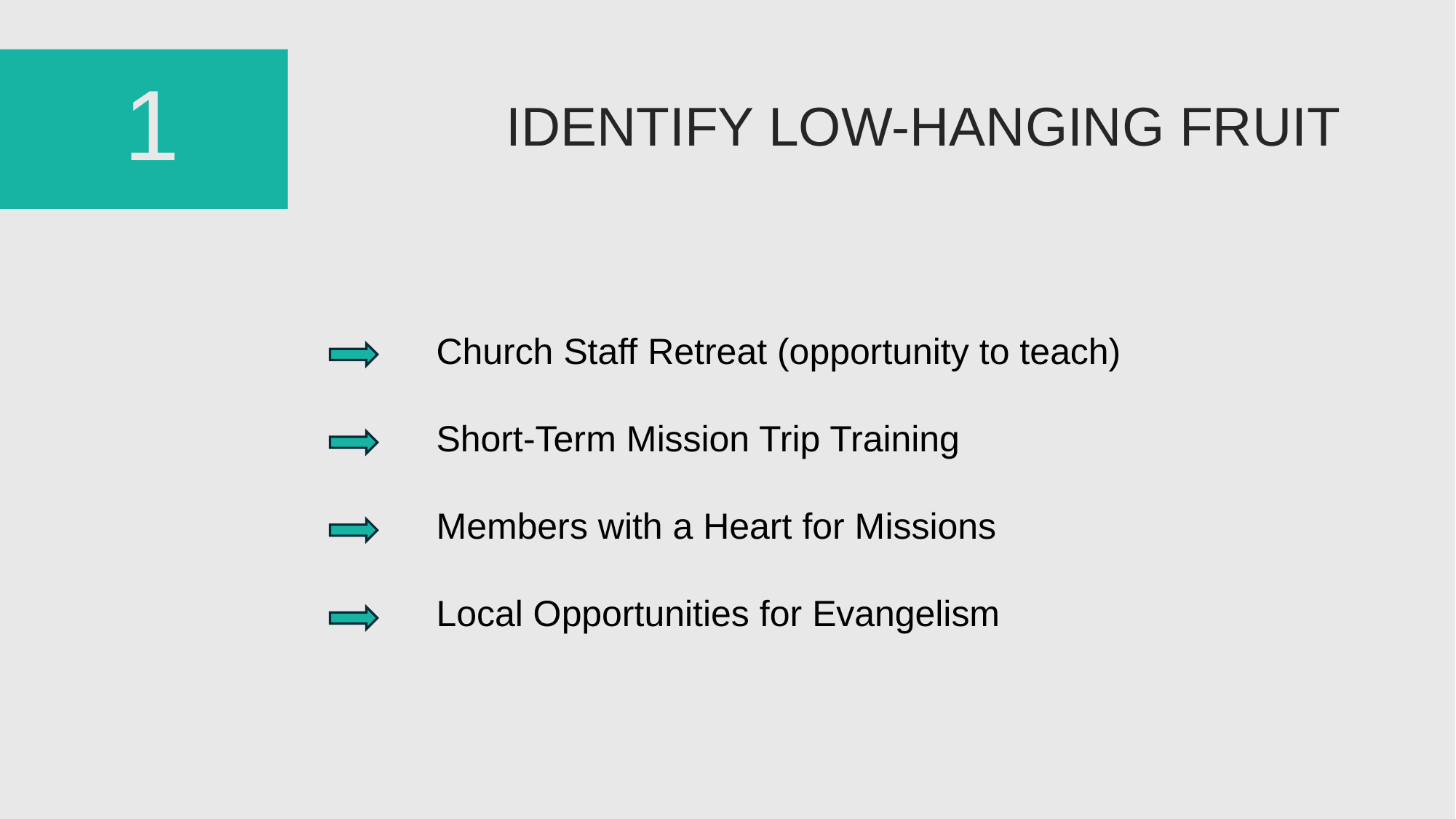

1
IDENTIFY LOW-HANGING FRUIT
Church Staff Retreat (opportunity to teach)

Short-Term Mission Trip Training

Members with a Heart for Missions

Local Opportunities for Evangelism